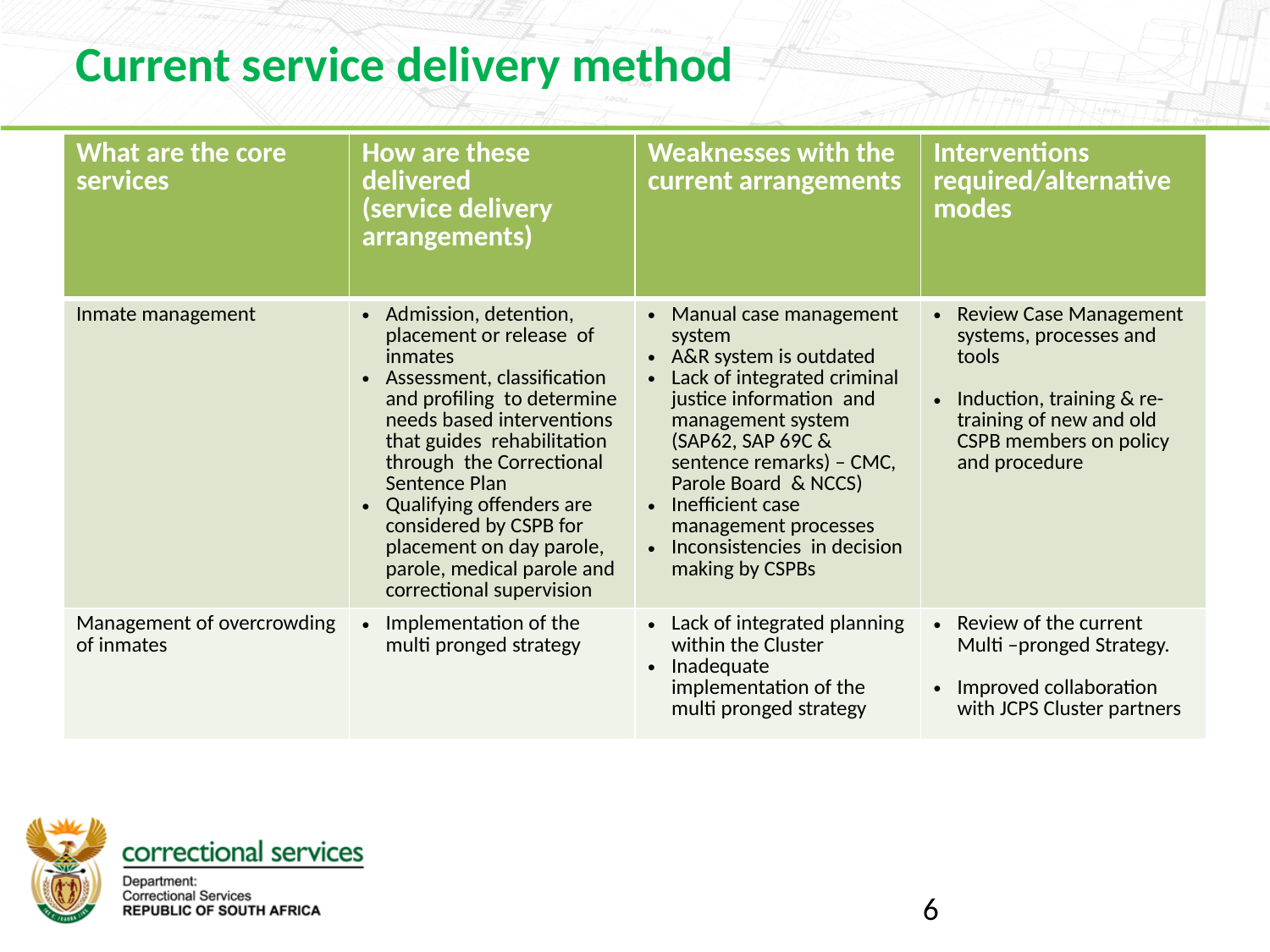

Current service delivery method
| What are the core services | How are these delivered (service delivery arrangements) | Weaknesses with the current arrangements | Interventions required/alternative modes |
| --- | --- | --- | --- |
| Inmate management | Admission, detention, placement or release of inmates Assessment, classification and profiling to determine needs based interventions that guides rehabilitation through the Correctional Sentence Plan Qualifying offenders are considered by CSPB for placement on day parole, parole, medical parole and correctional supervision | Manual case management system A&R system is outdated Lack of integrated criminal justice information and management system (SAP62, SAP 69C & sentence remarks) – CMC, Parole Board & NCCS) Inefficient case management processes Inconsistencies in decision making by CSPBs | Review Case Management systems, processes and tools Induction, training & re-training of new and old CSPB members on policy and procedure |
| Management of overcrowding of inmates | Implementation of the multi pronged strategy | Lack of integrated planning within the Cluster Inadequate implementation of the multi pronged strategy | Review of the current Multi –pronged Strategy. Improved collaboration with JCPS Cluster partners |
6